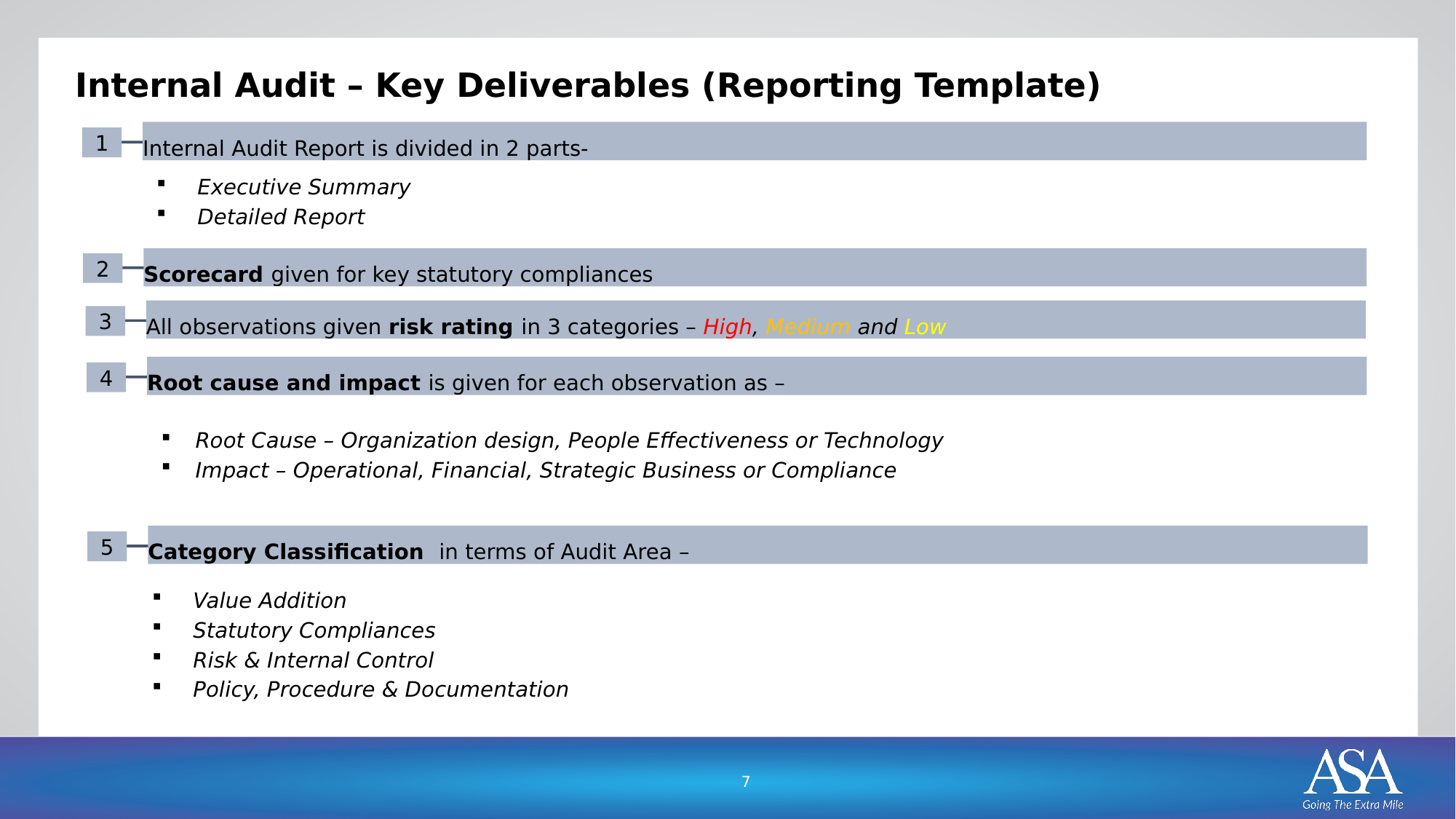

# Internal Audit – Key Deliverables (Reporting Template)
Internal Audit Report is divided in 2 parts-
1

Executive Summary
Detailed Report
Scorecard given for key statutory compliances
2

All observations given risk rating in 3 categories – High, Medium and Low
3

Root cause and impact is given for each observation as –
4

Root Cause – Organization design, People Effectiveness or Technology
Impact – Operational, Financial, Strategic Business or Compliance
Category Classification  in terms of Audit Area –
5

Value Addition
Statutory Compliances
Risk & Internal Control
Policy, Procedure & Documentation
7